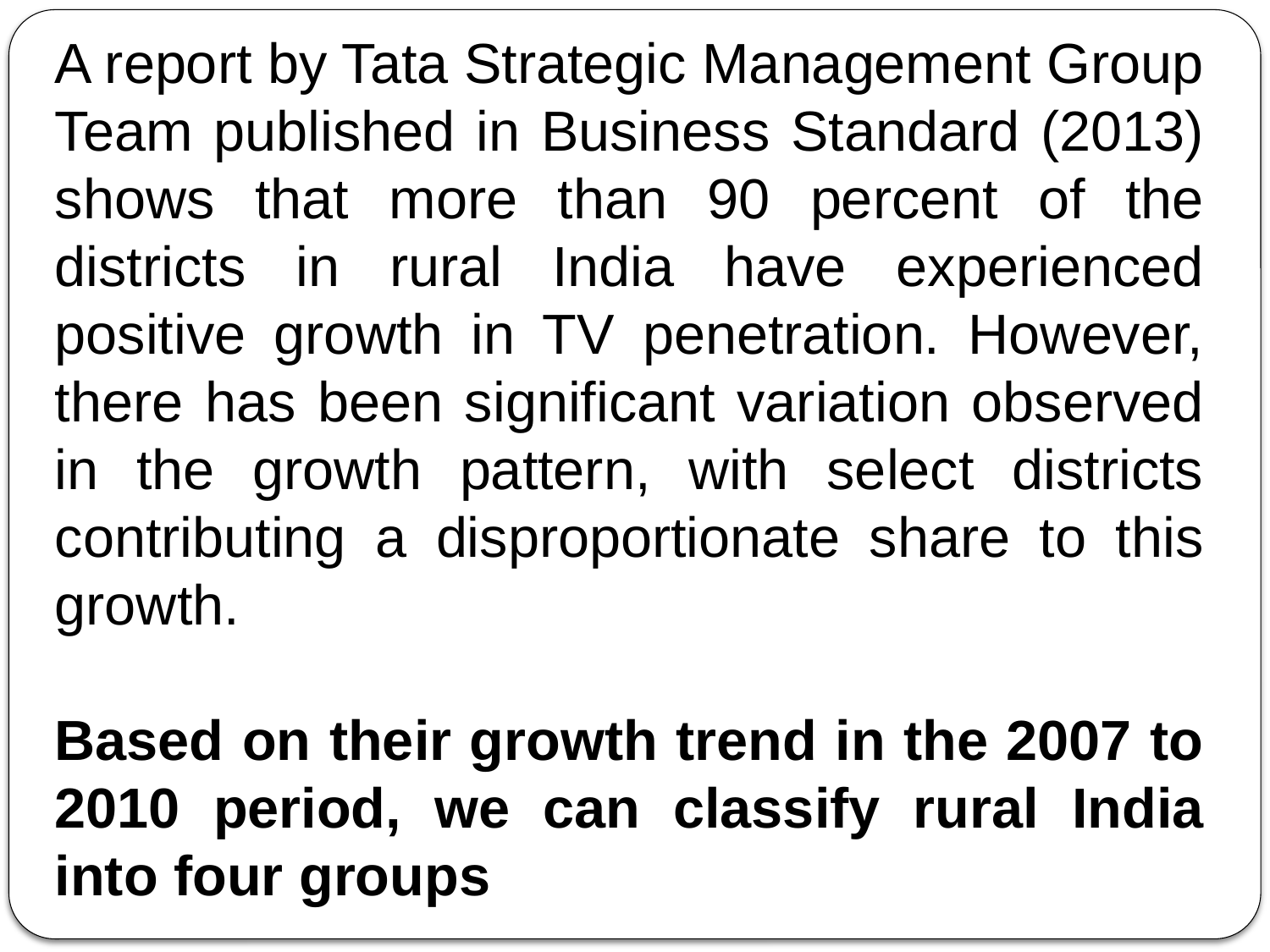

A report by Tata Strategic Management Group Team published in Business Standard (2013) shows that more than 90 percent of the districts in rural India have experienced positive growth in TV penetration. However, there has been significant variation observed in the growth pattern, with select districts contributing a disproportionate share to this growth.

Based on their growth trend in the 2007 to 2010 period, we can classify rural India into four groups